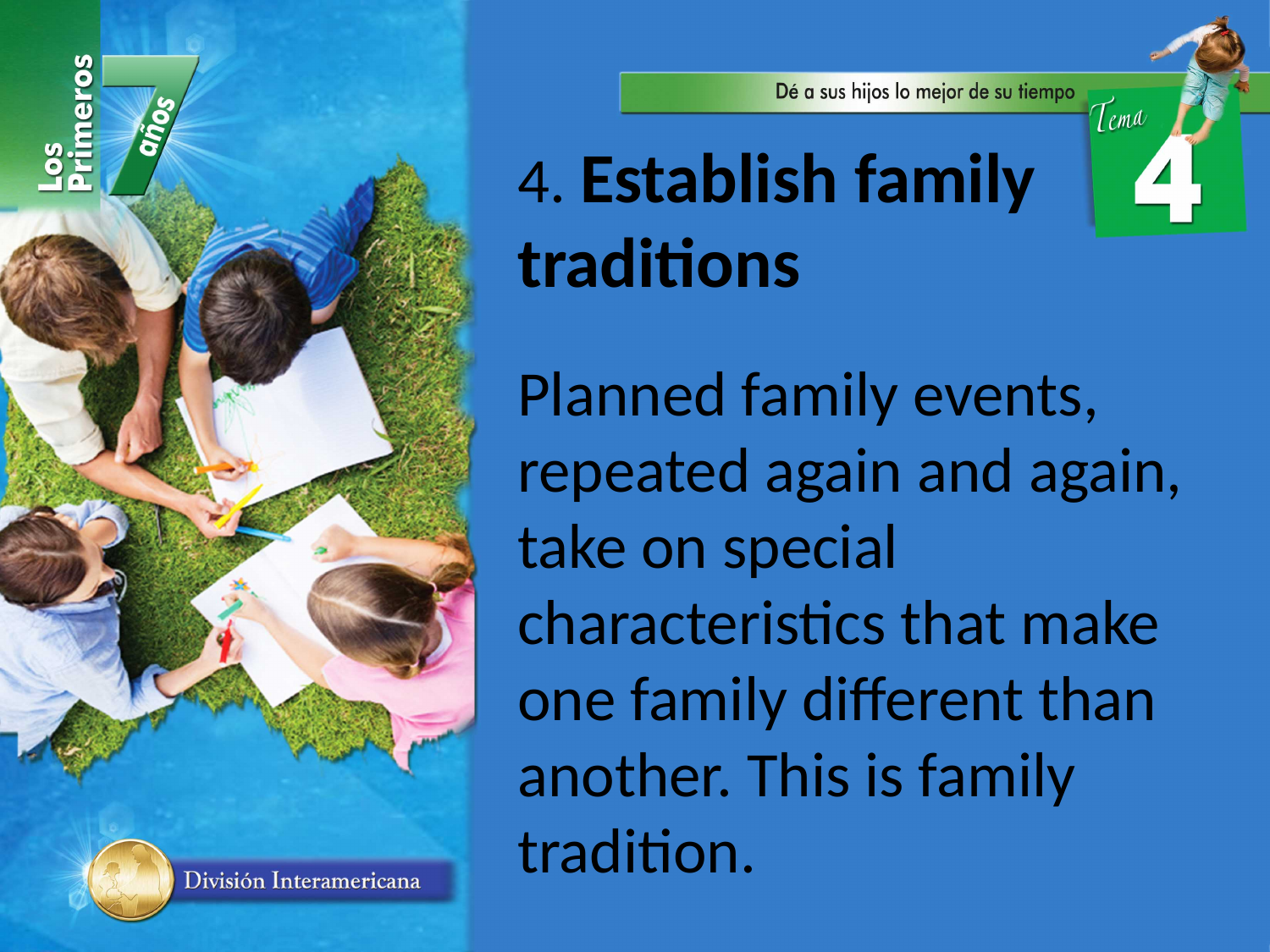

4. Establish family traditions

Planned family events, repeated again and again, take on special characteristics that make one family different than another. This is family tradition.